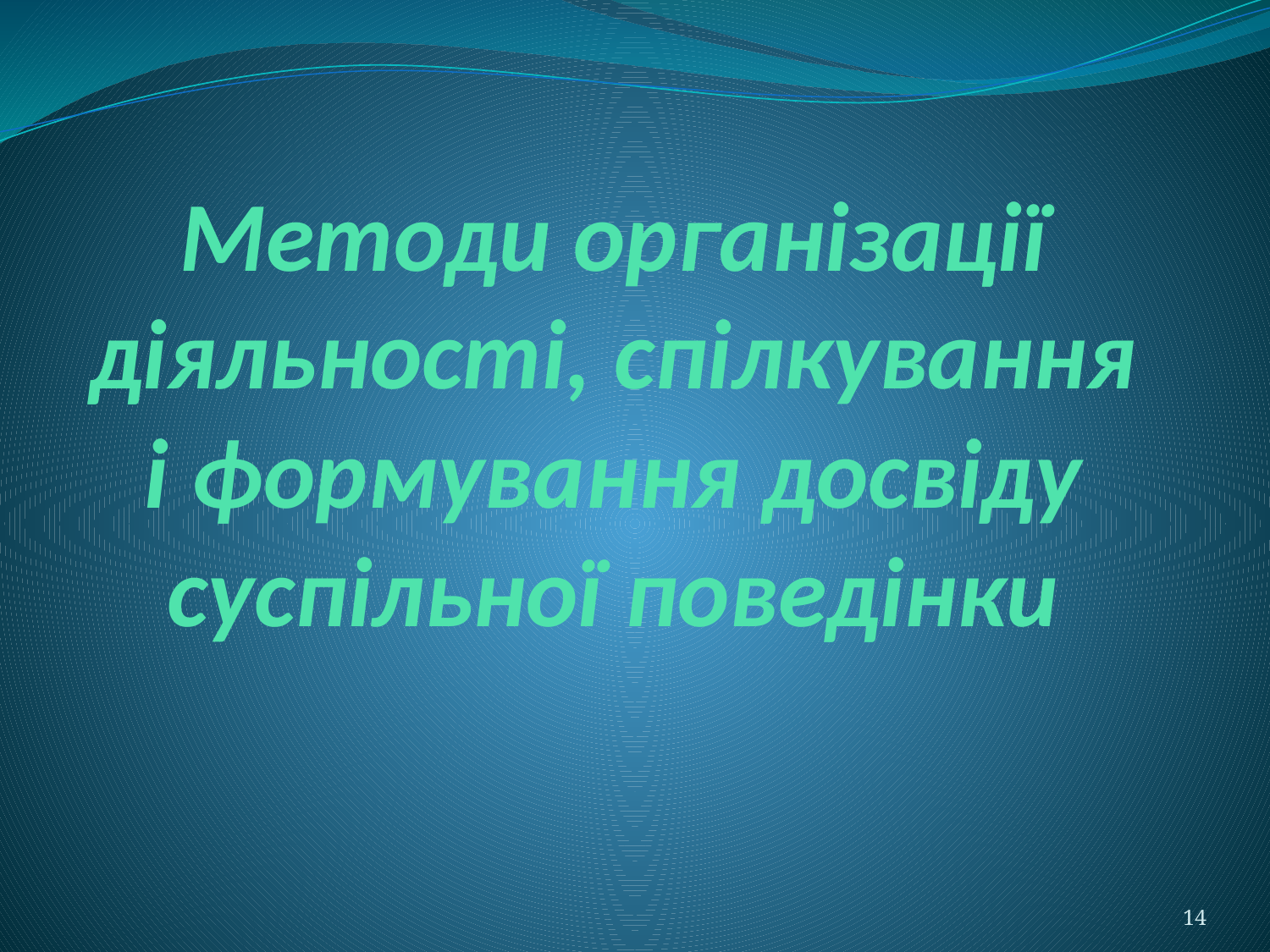

# Методи організації діяльності, спілкування і формування досвіду суспільної поведінки
14